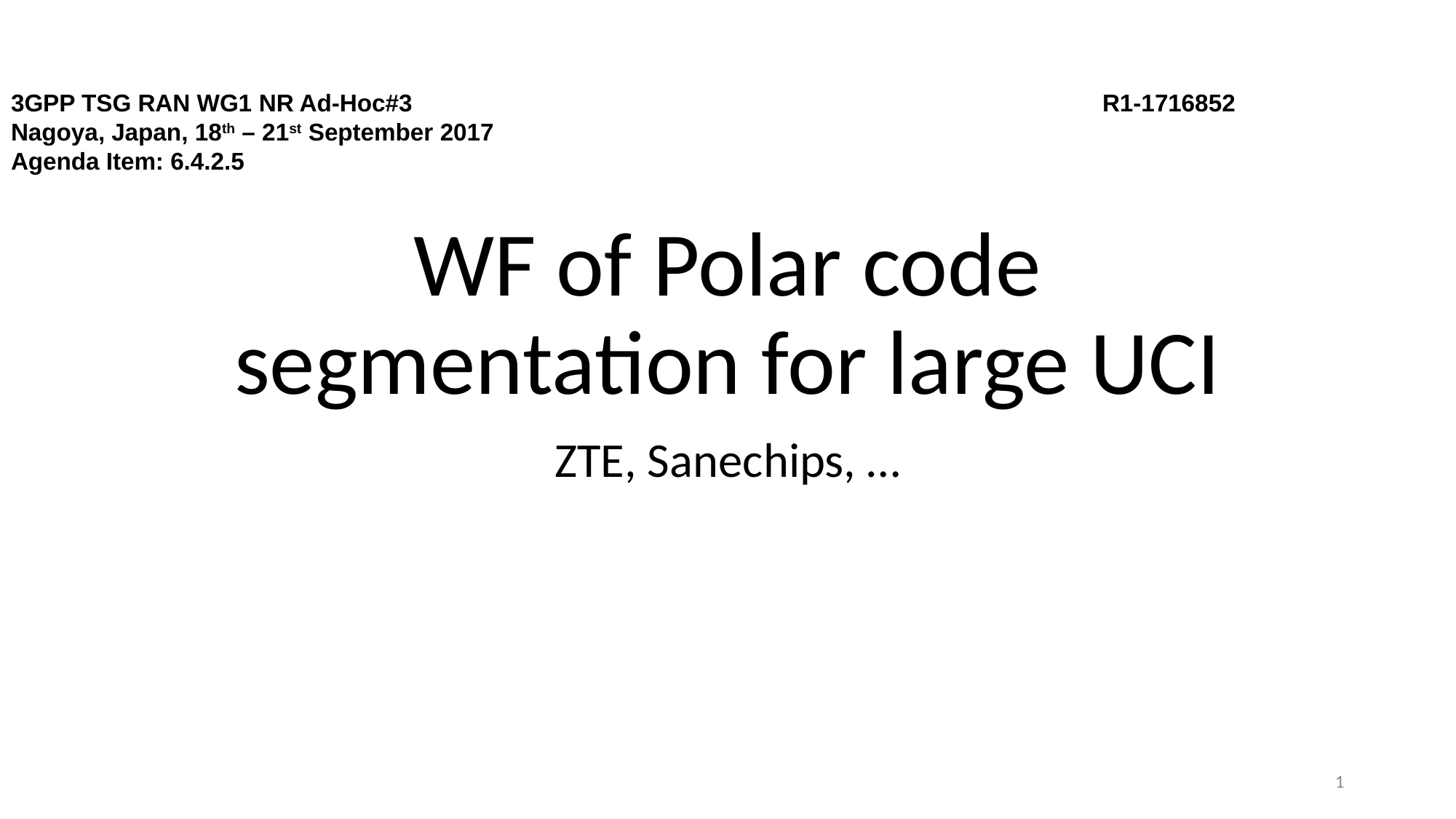

3GPP TSG RAN WG1 NR Ad-Hoc#3       						R1-1716852
Nagoya, Japan, 18th – 21st September 2017
Agenda Item: 6.4.2.5
# WF of Polar code segmentation for large UCI
ZTE, Sanechips, …
1